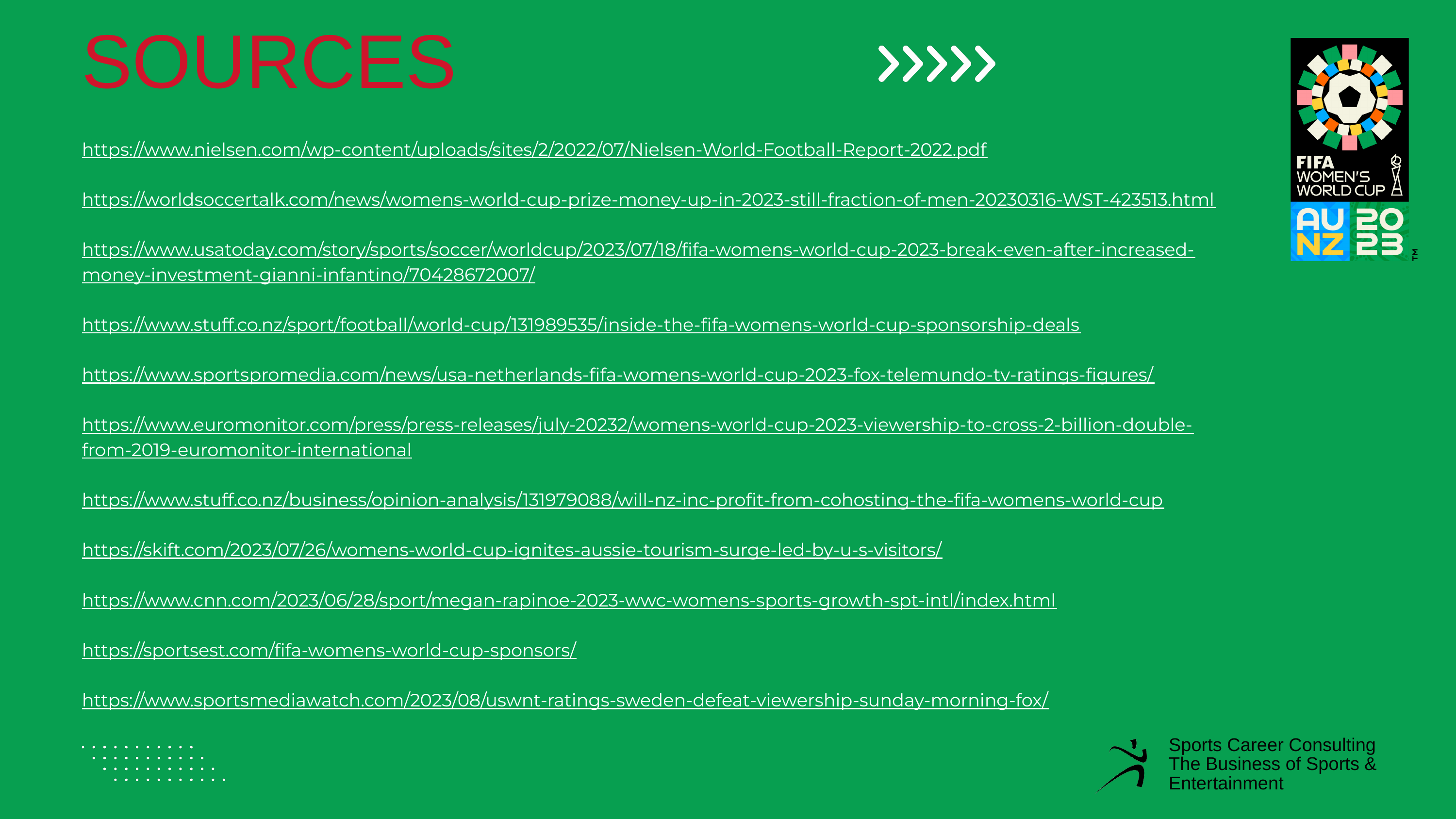

SOURCES

https://www.nielsen.com/wp-content/uploads/sites/2/2022/07/Nielsen-World-Football-Report-2022.pdf

https://worldsoccertalk.com/news/womens-world-cup-prize-money-up-in-2023-still-fraction-of-men-20230316-WST-423513.html

https://www.usatoday.com/story/sports/soccer/worldcup/2023/07/18/fifa-womens-world-cup-2023-break-even-after-increased-money-investment-gianni-infantino/70428672007/

https://www.stuff.co.nz/sport/football/world-cup/131989535/inside-the-fifa-womens-world-cup-sponsorship-deals

https://www.sportspromedia.com/news/usa-netherlands-fifa-womens-world-cup-2023-fox-telemundo-tv-ratings-figures/

https://www.euromonitor.com/press/press-releases/july-20232/womens-world-cup-2023-viewership-to-cross-2-billion-double-from-2019-euromonitor-international

https://www.stuff.co.nz/business/opinion-analysis/131979088/will-nz-inc-profit-from-cohosting-the-fifa-womens-world-cup

https://skift.com/2023/07/26/womens-world-cup-ignites-aussie-tourism-surge-led-by-u-s-visitors/

https://www.cnn.com/2023/06/28/sport/megan-rapinoe-2023-wwc-womens-sports-growth-spt-intl/index.html

https://sportsest.com/fifa-womens-world-cup-sponsors/

https://www.sportsmediawatch.com/2023/08/uswnt-ratings-sweden-defeat-viewership-sunday-morning-fox/

Sports Career Consulting
The Business of Sports & Entertainment